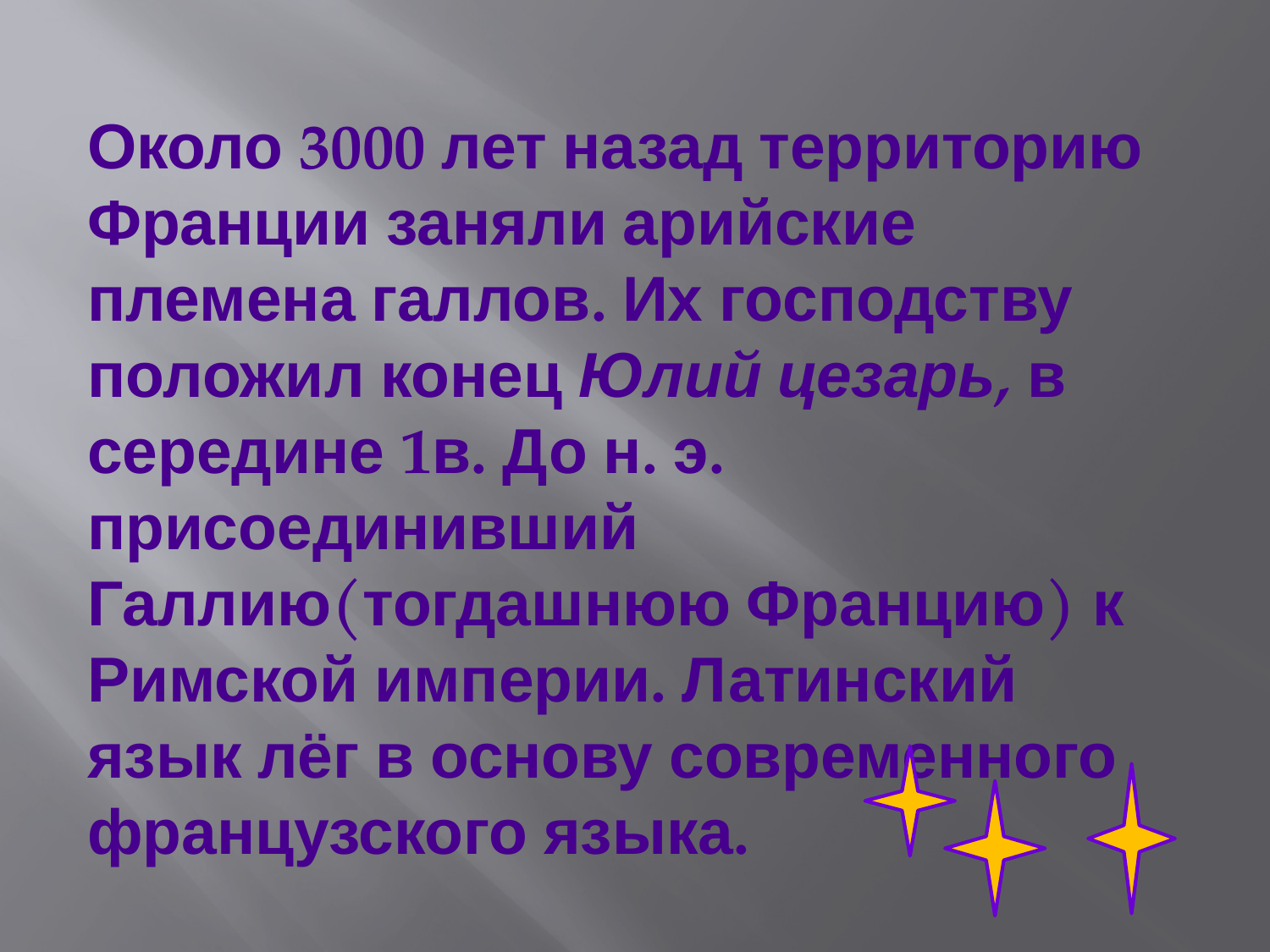

Около 3000 лет назад территорию Франции заняли арийские племена галлов. Их господству положил конец Юлий цезарь, в середине 1в. До н. э. присоединивший Галлию(тогдашнюю Францию) к Римской империи. Латинский язык лёг в основу современного французского языка.